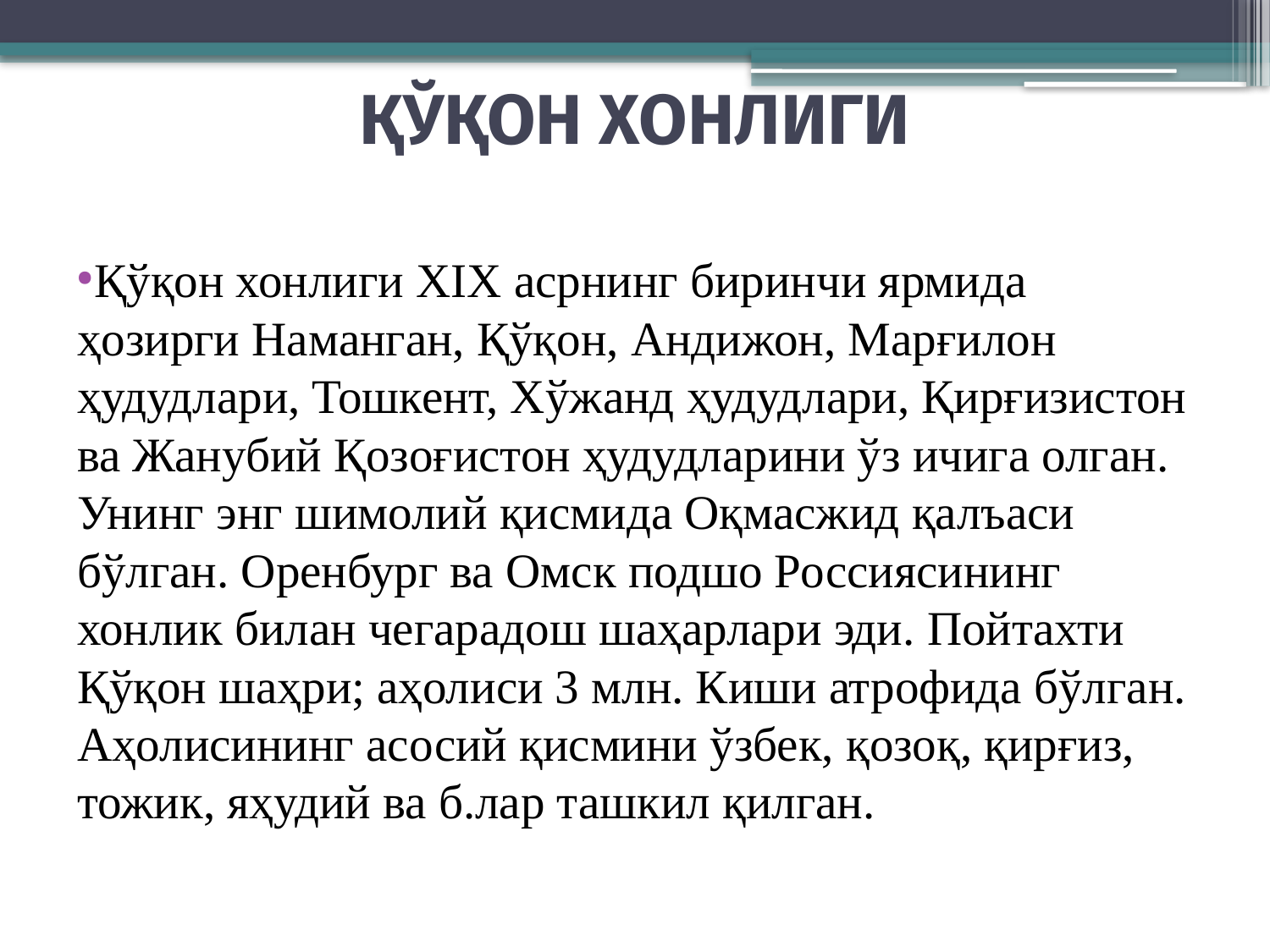

# ҚЎҚОН ХОНЛИГИ
Қўқон хонлиги XIX асрнинг биринчи ярмида ҳозирги Наманган, Қўқон, Андижон, Марғилон ҳудудлари, Тошкент, Хўжанд ҳудудлари, Қирғизистон ва Жанубий Қозоғистон ҳудудларини ўз ичига олган. Унинг энг шимолий қисмида Оқмасжид қалъаси бўлган. Оренбург ва Омск подшо Россиясининг хонлик билан чегарадош шаҳарлари эди. Пойтахти Қўқон шаҳри; аҳолиси 3 млн. Киши атрофида бўлган. Аҳолисининг асосий қисмини ўзбек, қозоқ, қирғиз, тожик, яҳудий ва б.лар ташкил қилган.